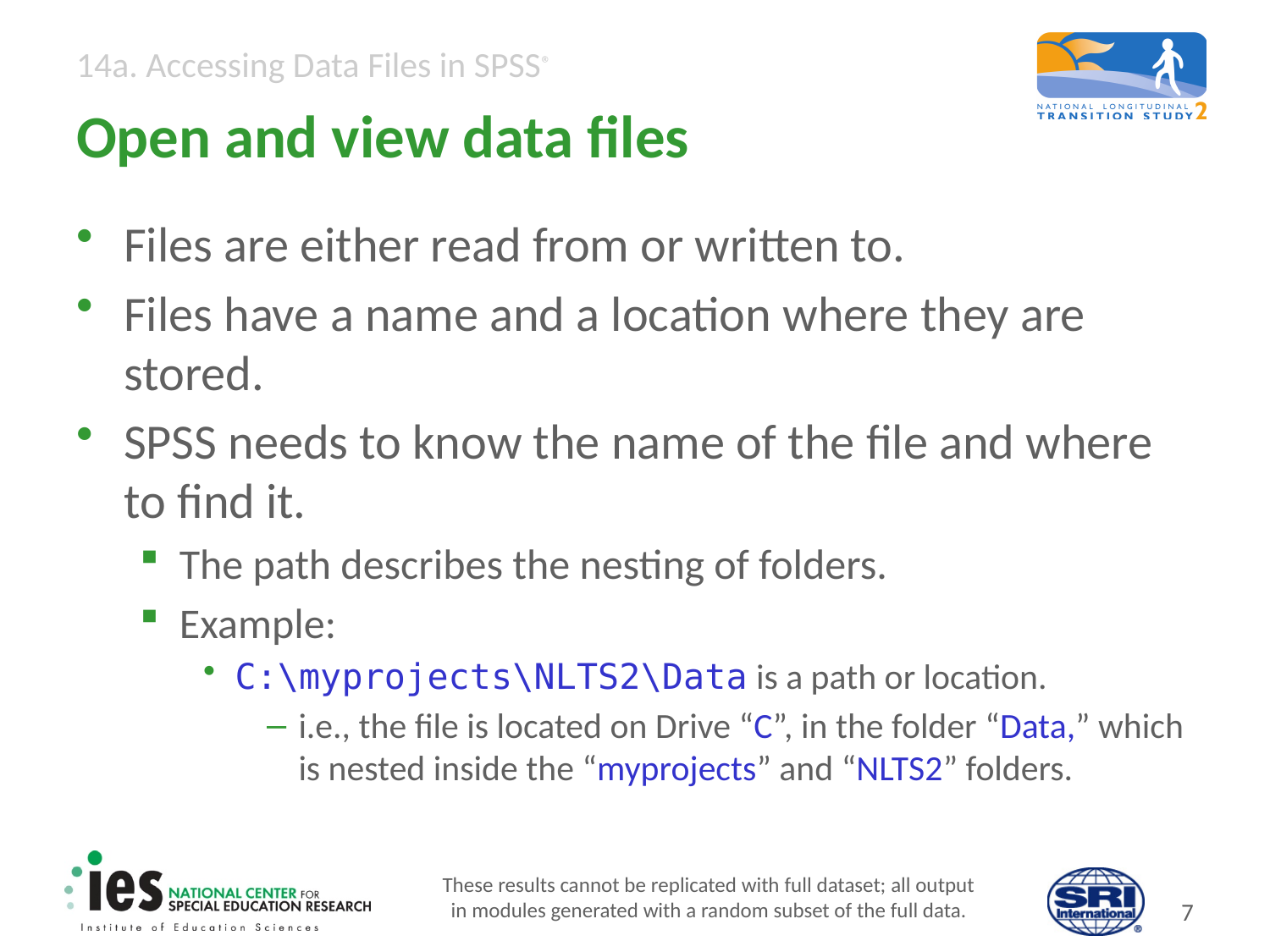

# Open and view data files
Files are either read from or written to.
Files have a name and a location where they are stored.
SPSS needs to know the name of the file and where to find it.
The path describes the nesting of folders.
Example:
C:\myprojects\NLTS2\Data is a path or location.
i.e., the file is located on Drive “C”, in the folder “Data,” which is nested inside the “myprojects” and “NLTS2” folders.
These results cannot be replicated with full dataset; all output
in modules generated with a random subset of the full data.
7